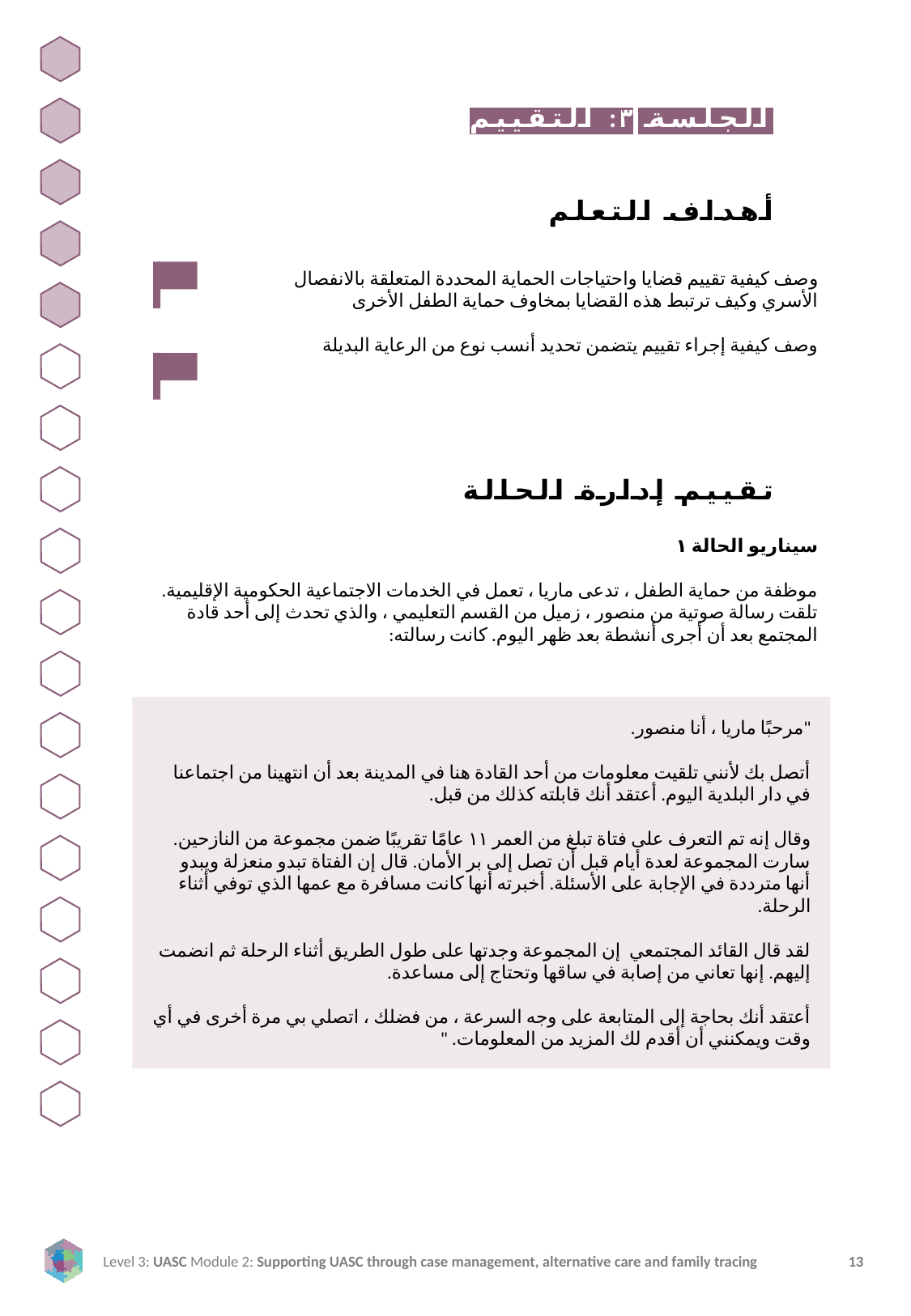

الجلسة ٣: التقييم

أهداف التعلم

وصف كيفية تقييم قضايا واحتياجات الحماية المحددة المتعلقة بالانفصال الأسري وكيف ترتبط هذه القضايا بمخاوف حماية الطفل الأخرى

وصف كيفية إجراء تقييم يتضمن تحديد أنسب نوع من الرعاية البديلة

تقييم إدارة الحالة

سيناريو الحالة ١

موظفة من حماية الطفل ، تدعى ماريا ، تعمل في الخدمات الاجتماعية الحكومية الإقليمية. تلقت رسالة صوتية من منصور ، زميل من القسم التعليمي ، والذي تحدث إلى أحد قادة المجتمع بعد أن أجرى أنشطة بعد ظهر اليوم. كانت رسالته:

"مرحبًا ماريا ، أنا منصور.

أتصل بك لأنني تلقيت معلومات من أحد القادة هنا في المدينة بعد أن انتهينا من اجتماعنا في دار البلدية اليوم. أعتقد أنك قابلته كذلك من قبل.

وقال إنه تم التعرف على فتاة تبلغ من العمر ١١ عامًا تقريبًا ضمن مجموعة من النازحين. سارت المجموعة لعدة أيام قبل أن تصل إلى بر الأمان. قال إن الفتاة تبدو منعزلة ويبدو أنها مترددة في الإجابة على الأسئلة. أخبرته أنها كانت مسافرة مع عمها الذي توفي أثناء الرحلة.

لقد قال القائد المجتمعي  إن المجموعة وجدتها على طول الطريق أثناء الرحلة ثم انضمت إليهم. إنها تعاني من إصابة في ساقها وتحتاج إلى مساعدة.

أعتقد أنك بحاجة إلى المتابعة على وجه السرعة ، من فضلك ، اتصلي بي مرة أخرى في أي وقت ويمكنني أن أقدم لك المزيد من المعلومات. "